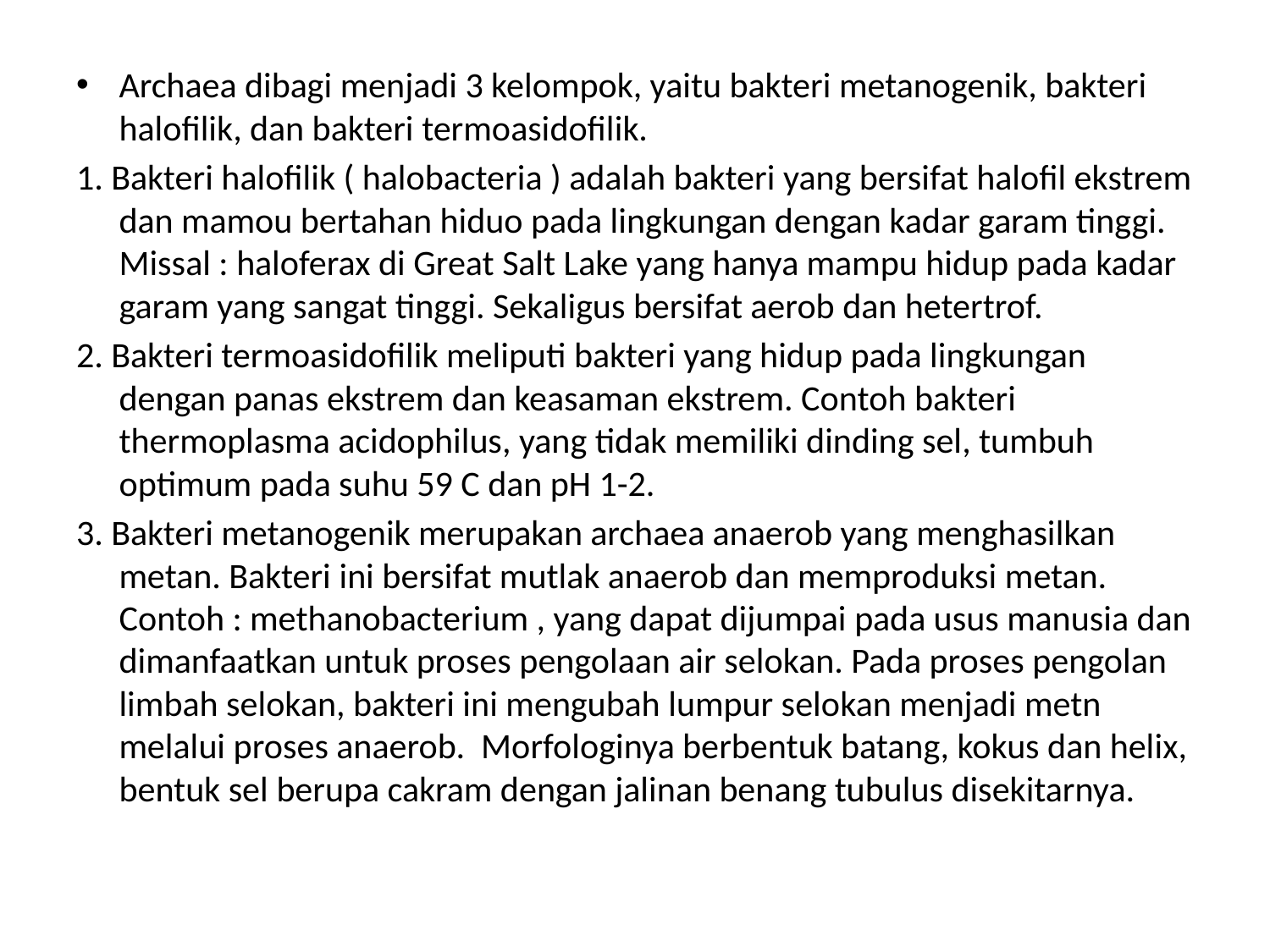

Archaea dibagi menjadi 3 kelompok, yaitu bakteri metanogenik, bakteri halofilik, dan bakteri termoasidofilik.
1. Bakteri halofilik ( halobacteria ) adalah bakteri yang bersifat halofil ekstrem dan mamou bertahan hiduo pada lingkungan dengan kadar garam tinggi. Missal : haloferax di Great Salt Lake yang hanya mampu hidup pada kadar garam yang sangat tinggi. Sekaligus bersifat aerob dan hetertrof.
2. Bakteri termoasidofilik meliputi bakteri yang hidup pada lingkungan dengan panas ekstrem dan keasaman ekstrem. Contoh bakteri thermoplasma acidophilus, yang tidak memiliki dinding sel, tumbuh optimum pada suhu 59 C dan pH 1-2.
3. Bakteri metanogenik merupakan archaea anaerob yang menghasilkan metan. Bakteri ini bersifat mutlak anaerob dan memproduksi metan. Contoh : methanobacterium , yang dapat dijumpai pada usus manusia dan dimanfaatkan untuk proses pengolaan air selokan. Pada proses pengolan limbah selokan, bakteri ini mengubah lumpur selokan menjadi metn melalui proses anaerob.  Morfologinya berbentuk batang, kokus dan helix, bentuk sel berupa cakram dengan jalinan benang tubulus disekitarnya.